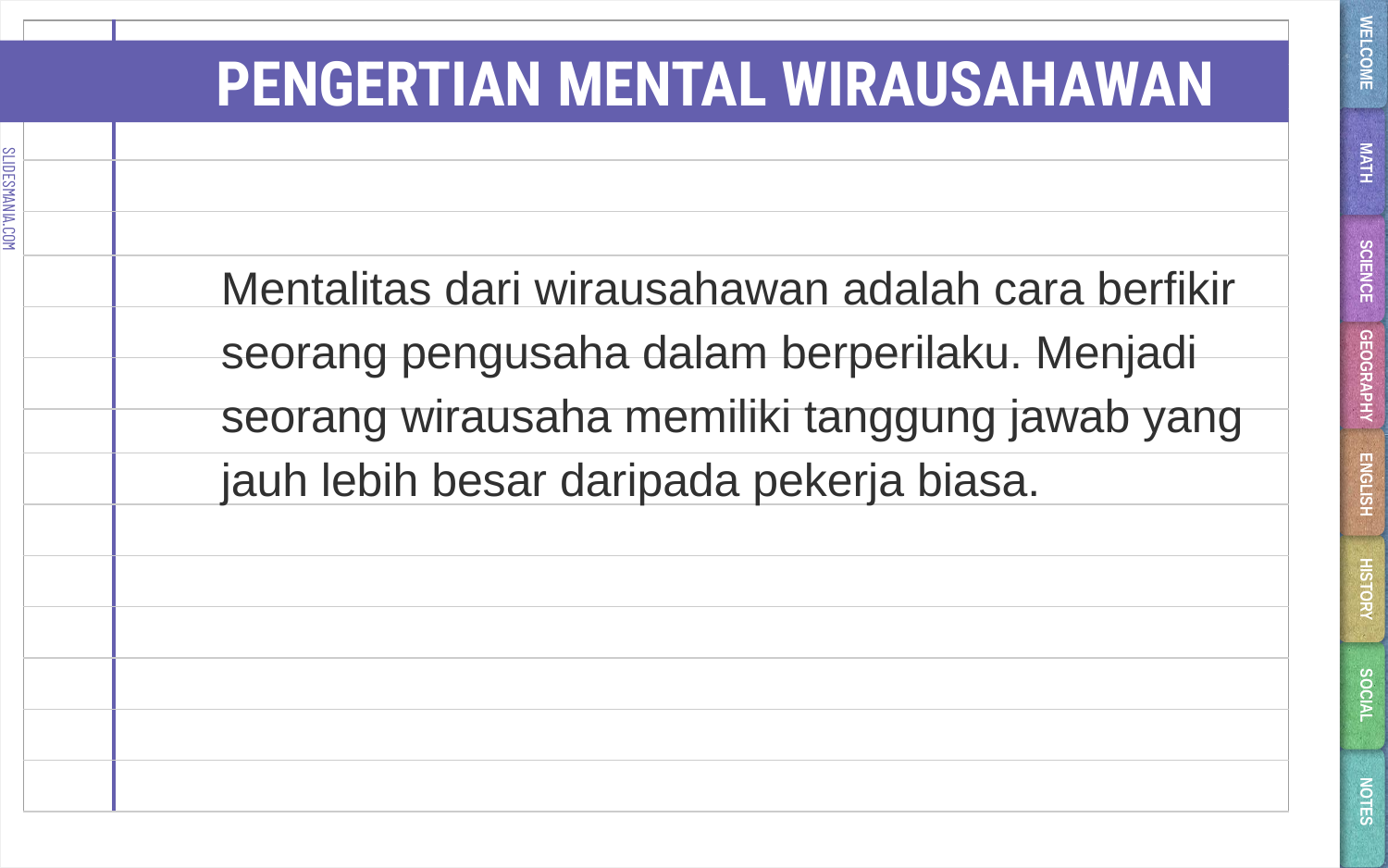

Hello There!
WELCOME
# PENGERTIAN MENTAL WIRAUSAHAWAN
MATH
Mentalitas dari wirausahawan adalah cara berfikir seorang pengusaha dalam berperilaku. Menjadi seorang wirausaha memiliki tanggung jawab yang jauh lebih besar daripada pekerja biasa.

SCIENCE
GEOGRAPHY
ENGLISH

HISTORY
SOCIAL
NOTES